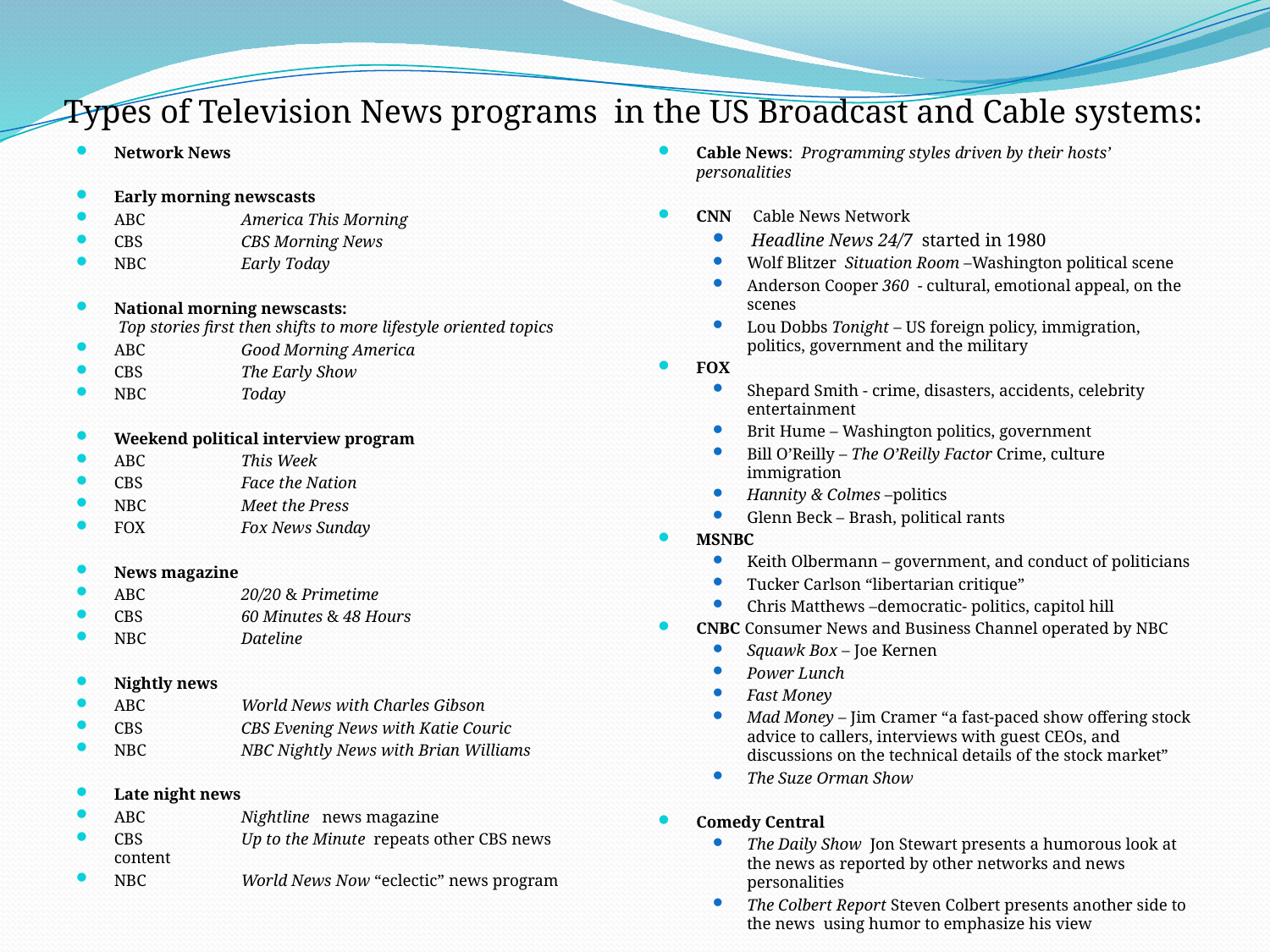

Types of Television News programs  in the US Broadcast and Cable systems:
Network News

Early morning newscasts
ABC	America This Morning
CBS	CBS Morning News
NBC	Early Today

National morning newscasts:
 Top stories first then shifts to more lifestyle oriented topics
ABC	Good Morning America
CBS	The Early Show
NBC	Today

Weekend political interview program
ABC	This Week
CBS	Face the Nation
NBC	Meet the Press
FOX	Fox News Sunday

News magazine
ABC	20/20 & Primetime
CBS	60 Minutes & 48 Hours
NBC	Dateline

Nightly news
ABC	World News with Charles Gibson
CBS	CBS Evening News with Katie Couric
NBC	NBC Nightly News with Brian Williams

Late night news
ABC	Nightline   news magazine
CBS	Up to the Minute  repeats other CBS news content
NBC	World News Now “eclectic” news program
Cable News:  Programming styles driven by their hosts’ personalities

CNN     Cable News Network
 Headline News 24/7  started in 1980
Wolf Blitzer  Situation Room –Washington political scene
Anderson Cooper 360  - cultural, emotional appeal, on the scenes
Lou Dobbs Tonight – US foreign policy, immigration, politics, government and the military
FOX
Shepard Smith - crime, disasters, accidents, celebrity entertainment
Brit Hume – Washington politics, government
Bill O’Reilly – The O’Reilly Factor Crime, culture immigration
Hannity & Colmes –politics
Glenn Beck – Brash, political rants
MSNBC
Keith Olbermann – government, and conduct of politicians
Tucker Carlson “libertarian critique”
Chris Matthews –democratic- politics, capitol hill
CNBC Consumer News and Business Channel operated by NBC
Squawk Box – Joe Kernen
Power Lunch
Fast Money
Mad Money – Jim Cramer “a fast-paced show offering stock advice to callers, interviews with guest CEOs, and discussions on the technical details of the stock market”
The Suze Orman Show

Comedy Central
The Daily Show  Jon Stewart presents a humorous look at the news as reported by other networks and news personalities
The Colbert Report Steven Colbert presents another side to the news  using humor to emphasize his view